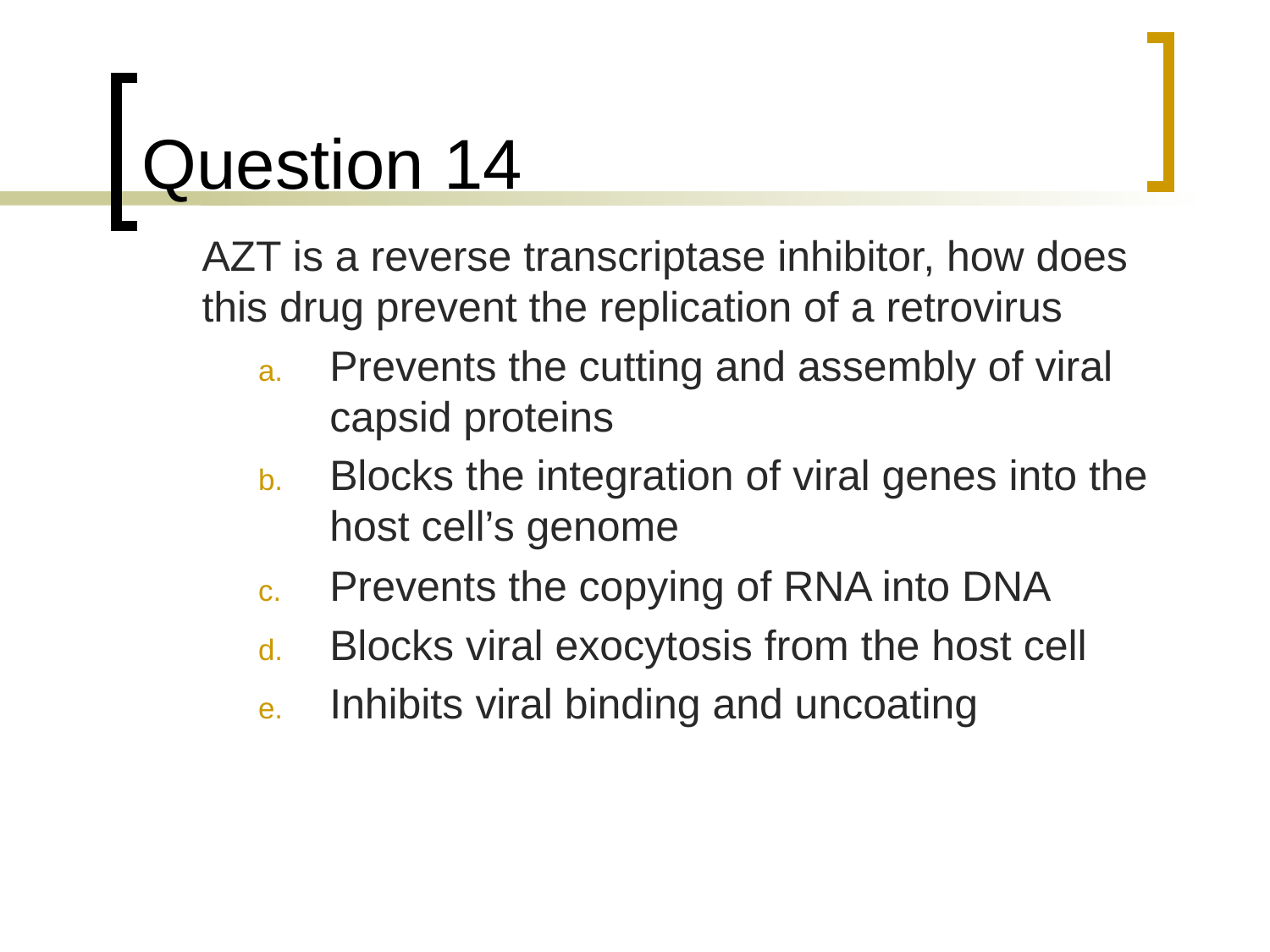

# Question 14
	AZT is a reverse transcriptase inhibitor, how does this drug prevent the replication of a retrovirus
Prevents the cutting and assembly of viral capsid proteins
Blocks the integration of viral genes into the host cell’s genome
Prevents the copying of RNA into DNA
Blocks viral exocytosis from the host cell
Inhibits viral binding and uncoating